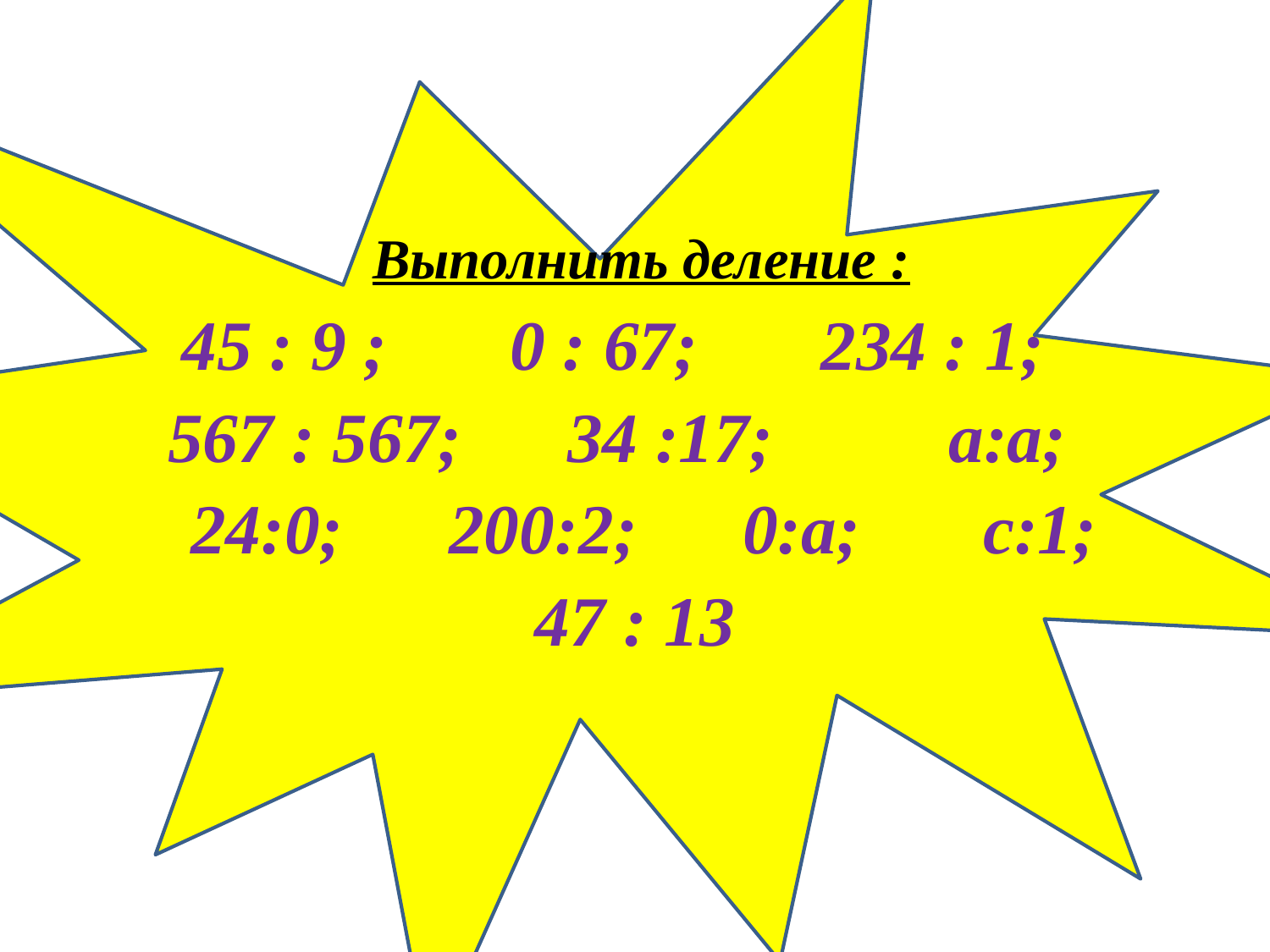

#
 Выполнить деление :
      45 : 9 ;       0 : 67;       234 : 1;
567 : 567;      34 :17;          а:а;
  24:0;      200:2;      0:а;       с:1;
47 : 13